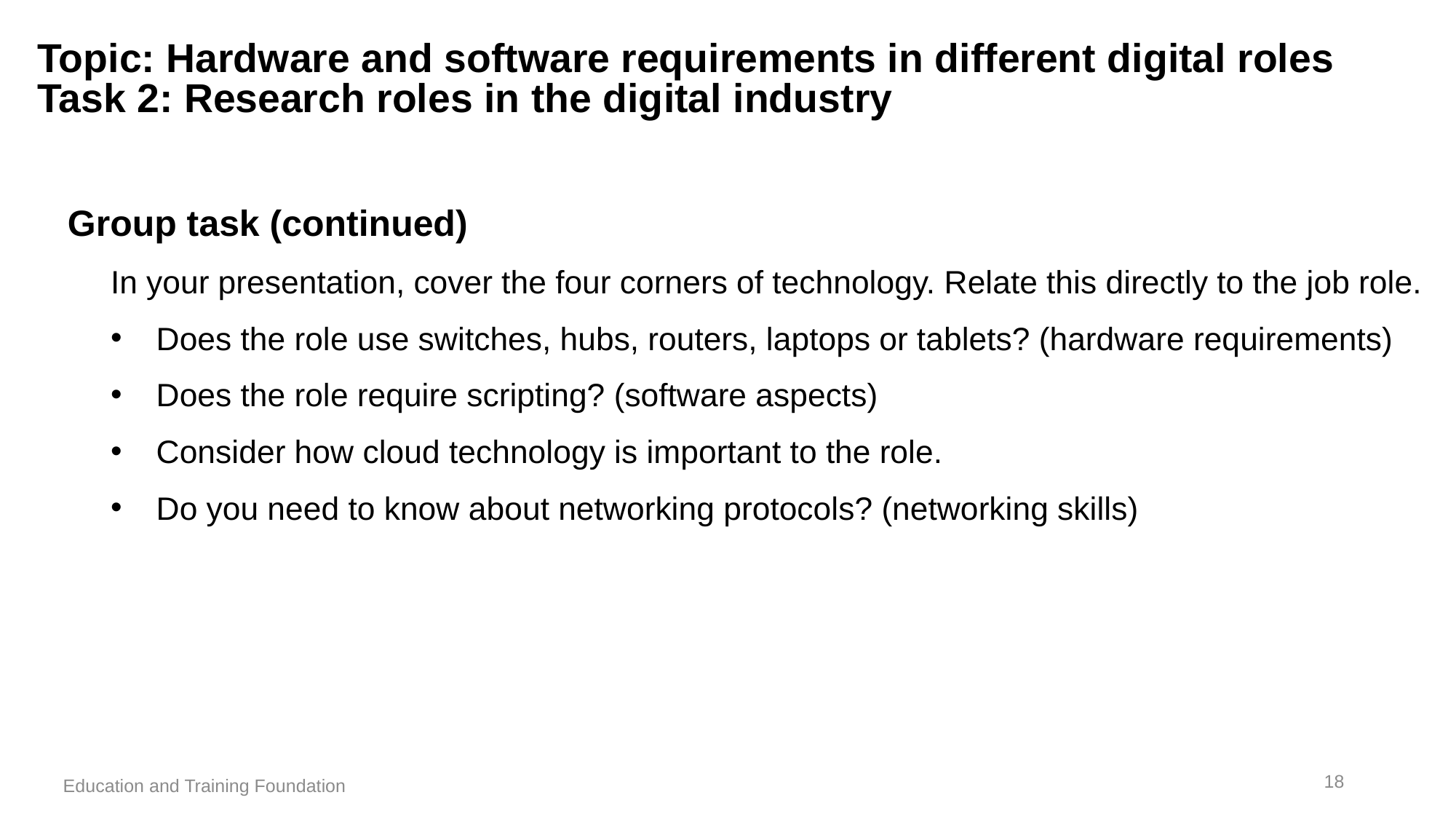

# Topic: Hardware and software requirements in different digital roles Task 2: Research roles in the digital industry
Group task (continued)
In your presentation, cover the four corners of technology. Relate this directly to the job role.
Does the role use switches, hubs, routers, laptops or tablets? (hardware requirements)
Does the role require scripting? (software aspects)
Consider how cloud technology is important to the role.
Do you need to know about networking protocols? (networking skills)

18
Education and Training Foundation